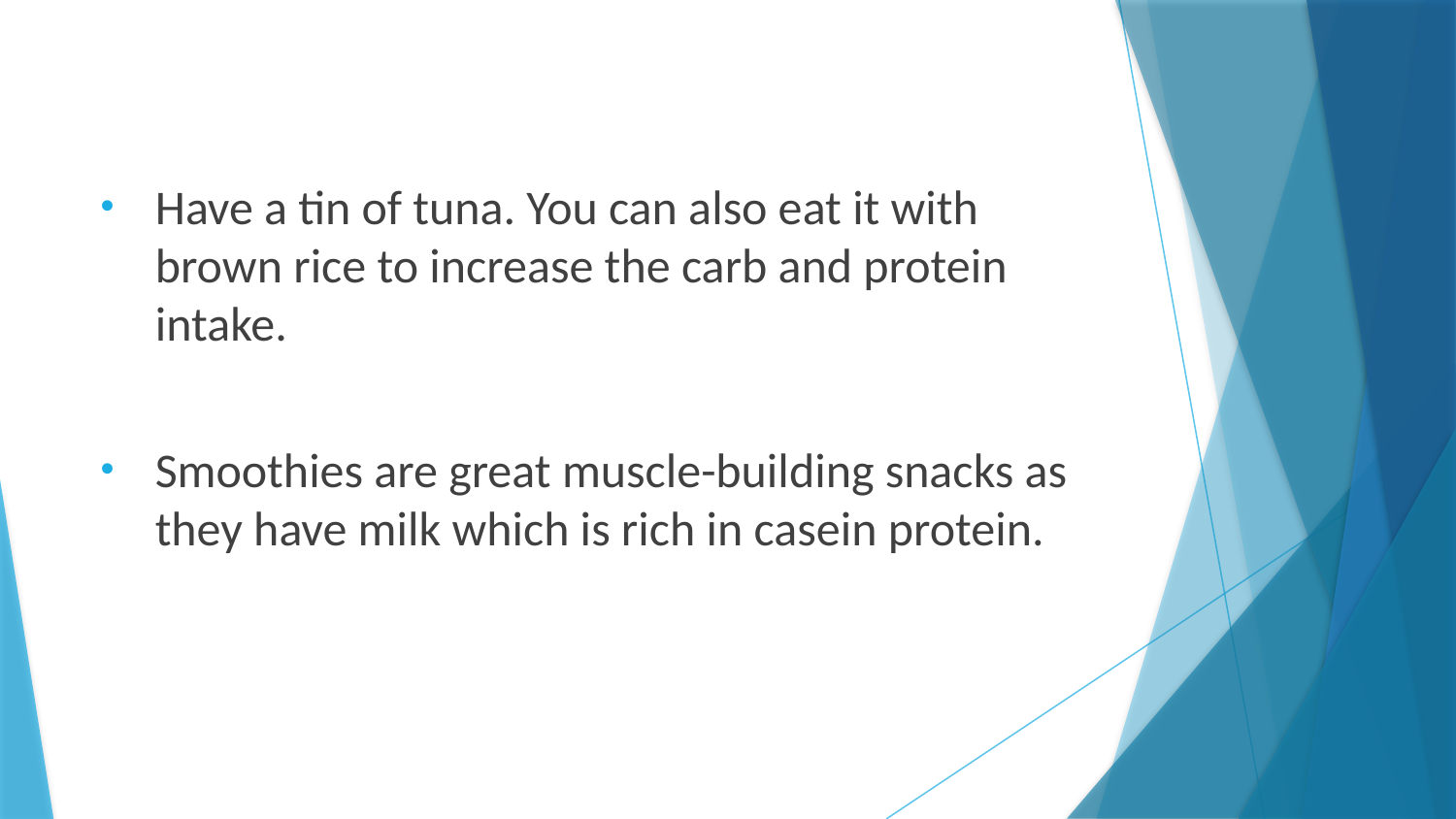

Have a tin of tuna. You can also eat it with brown rice to increase the carb and protein intake.

Smoothies are great muscle-building snacks as they have milk which is rich in casein protein.